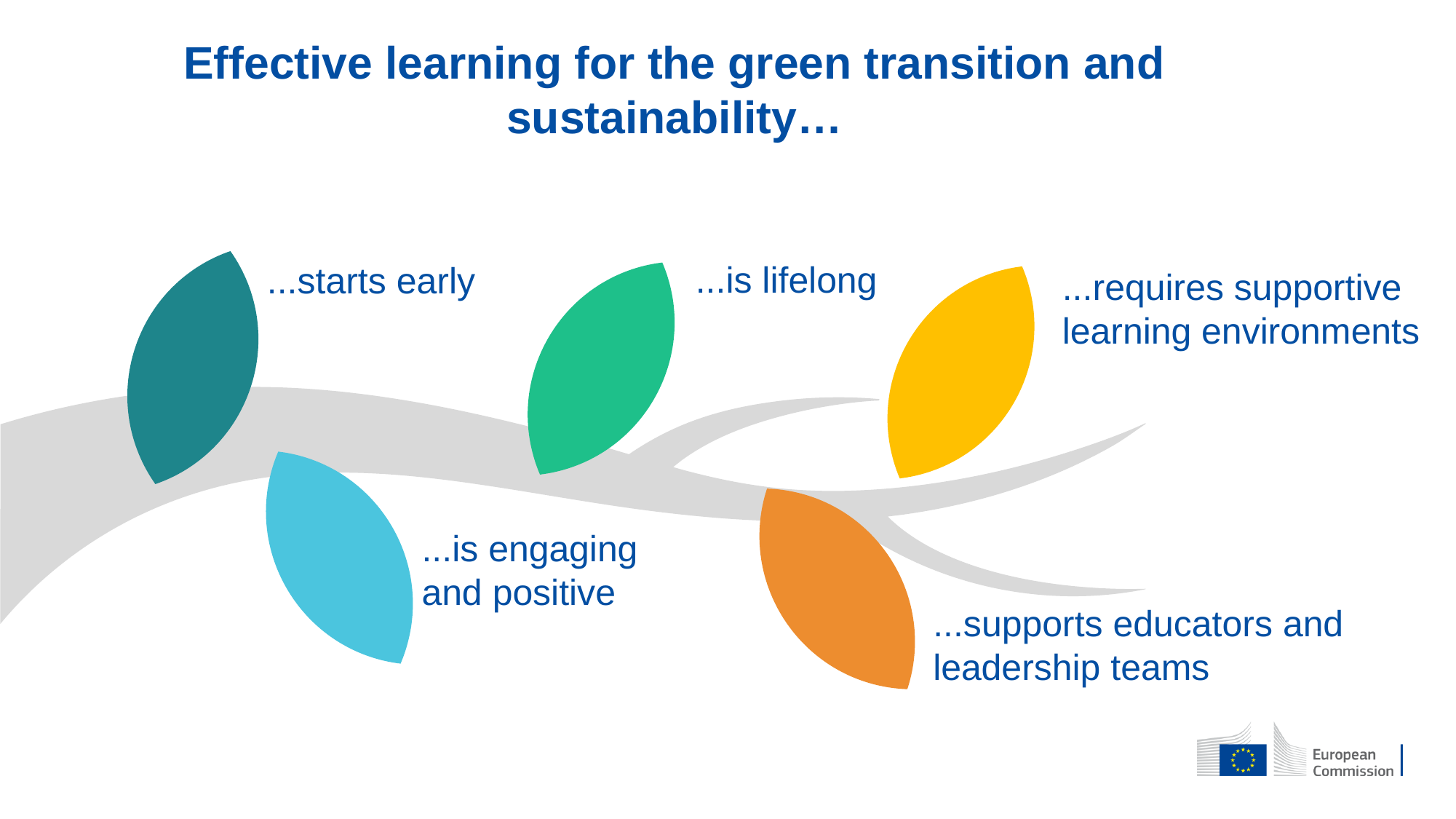

Effective learning for the green transition and sustainability…
...is lifelong
...starts early
...requires supportive
learning environments

...is engaging
and positive
...supports educators and
leadership teams